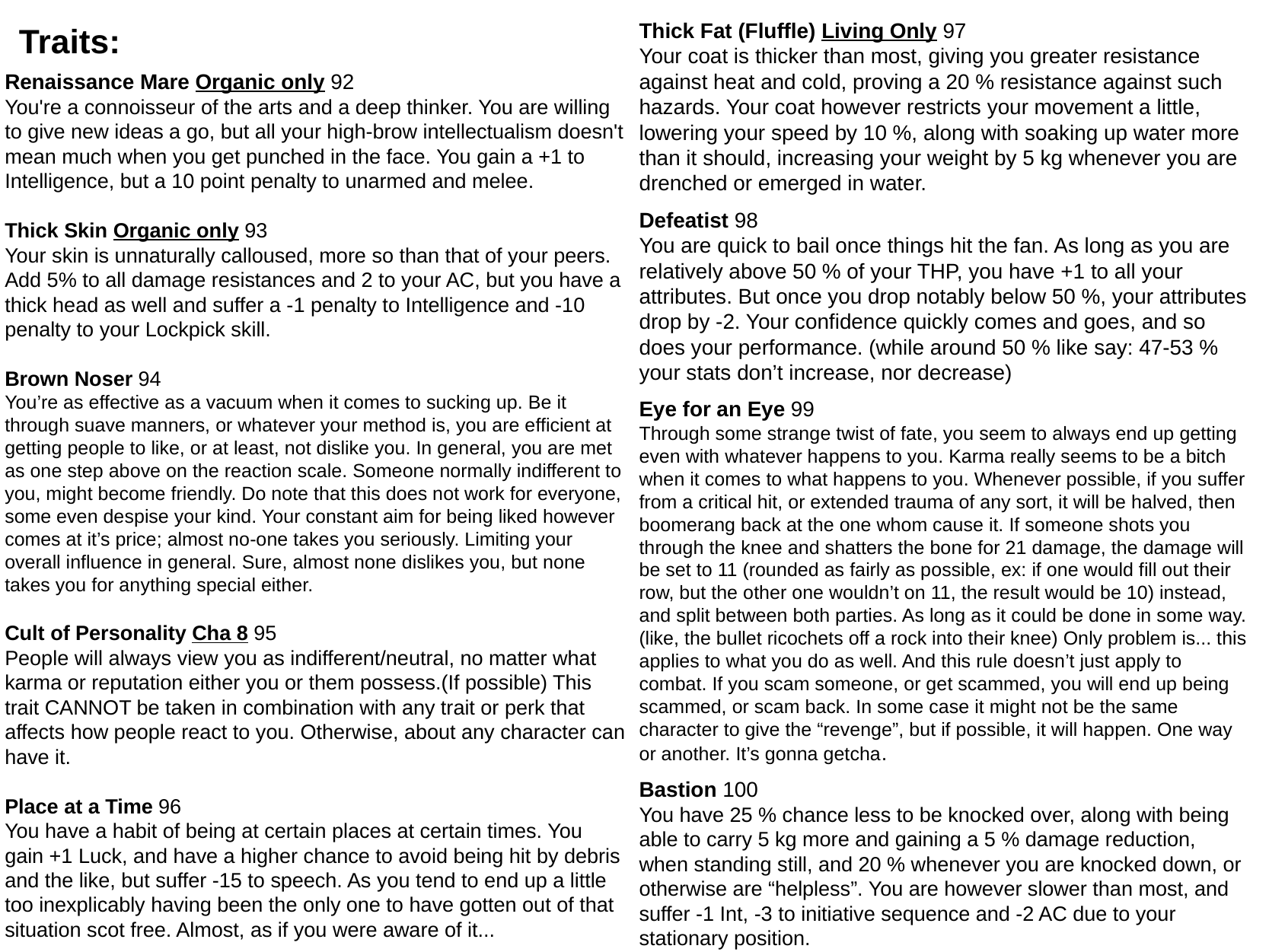

Thick Fat (Fluffle) Living Only 97
Your coat is thicker than most, giving you greater resistance against heat and cold, proving a 20 % resistance against such hazards. Your coat however restricts your movement a little, lowering your speed by 10 %, along with soaking up water more than it should, increasing your weight by 5 kg whenever you are drenched or emerged in water.

Defeatist 98
You are quick to bail once things hit the fan. As long as you are relatively above 50 % of your THP, you have +1 to all your attributes. But once you drop notably below 50 %, your attributes drop by -2. Your confidence quickly comes and goes, and so does your performance. (while around 50 % like say: 47-53 % your stats don’t increase, nor decrease)

Eye for an Eye 99
Through some strange twist of fate, you seem to always end up getting even with whatever happens to you. Karma really seems to be a bitch when it comes to what happens to you. Whenever possible, if you suffer from a critical hit, or extended trauma of any sort, it will be halved, then boomerang back at the one whom cause it. If someone shots you through the knee and shatters the bone for 21 damage, the damage will be set to 11 (rounded as fairly as possible, ex: if one would fill out their row, but the other one wouldn’t on 11, the result would be 10) instead, and split between both parties. As long as it could be done in some way. (like, the bullet ricochets off a rock into their knee) Only problem is... this applies to what you do as well. And this rule doesn’t just apply to combat. If you scam someone, or get scammed, you will end up being scammed, or scam back. In some case it might not be the same character to give the “revenge”, but if possible, it will happen. One way or another. It’s gonna getcha.

Bastion 100
You have 25 % chance less to be knocked over, along with being able to carry 5 kg more and gaining a 5 % damage reduction, when standing still, and 20 % whenever you are knocked down, or otherwise are “helpless”. You are however slower than most, and suffer -1 Int, -3 to initiative sequence and -2 AC due to your stationary position.
Traits:
Renaissance Mare Organic only 92
You're a connoisseur of the arts and a deep thinker. You are willing to give new ideas a go, but all your high-brow intellectualism doesn't mean much when you get punched in the face. You gain a +1 to Intelligence, but a 10 point penalty to unarmed and melee.

Thick Skin Organic only 93
Your skin is unnaturally calloused, more so than that of your peers. Add 5% to all damage resistances and 2 to your AC, but you have a thick head as well and suffer a -1 penalty to Intelligence and -10 penalty to your Lockpick skill.

Brown Noser 94
You’re as effective as a vacuum when it comes to sucking up. Be it through suave manners, or whatever your method is, you are efficient at getting people to like, or at least, not dislike you. In general, you are met as one step above on the reaction scale. Someone normally indifferent to you, might become friendly. Do note that this does not work for everyone, some even despise your kind. Your constant aim for being liked however comes at it’s price; almost no-one takes you seriously. Limiting your overall influence in general. Sure, almost none dislikes you, but none takes you for anything special either.

Cult of Personality Cha 8 95
People will always view you as indifferent/neutral, no matter what karma or reputation either you or them possess.(If possible) This trait CANNOT be taken in combination with any trait or perk that affects how people react to you. Otherwise, about any character can have it.

Place at a Time 96
You have a habit of being at certain places at certain times. You gain +1 Luck, and have a higher chance to avoid being hit by debris and the like, but suffer -15 to speech. As you tend to end up a little too inexplicably having been the only one to have gotten out of that situation scot free. Almost, as if you were aware of it...